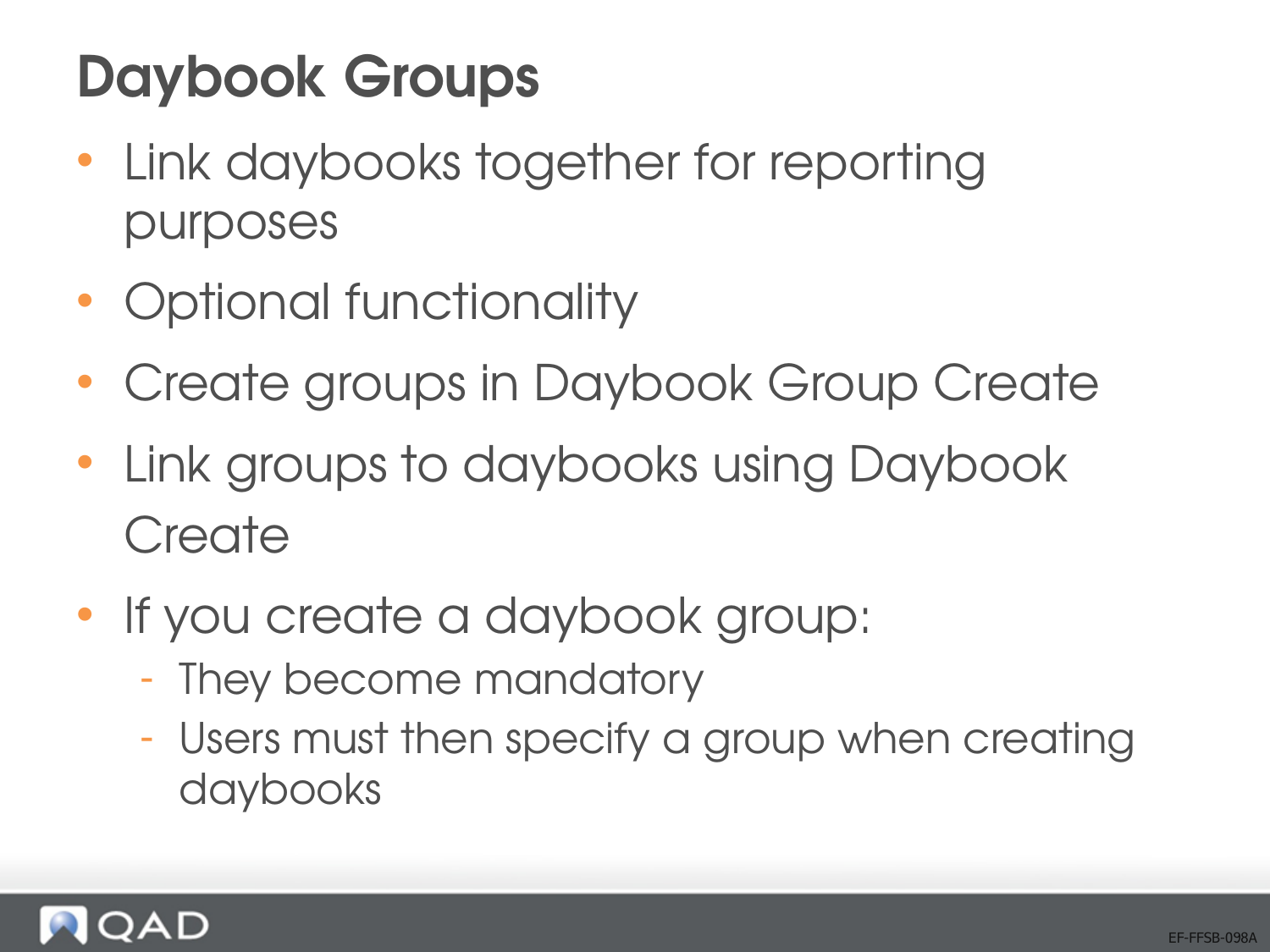

# Daybook Groups
Link daybooks together for reporting purposes
Optional functionality
Create groups in Daybook Group Create
Link groups to daybooks using Daybook Create
If you create a daybook group:
They become mandatory
Users must then specify a group when creating daybooks
EF-FFSB-098A